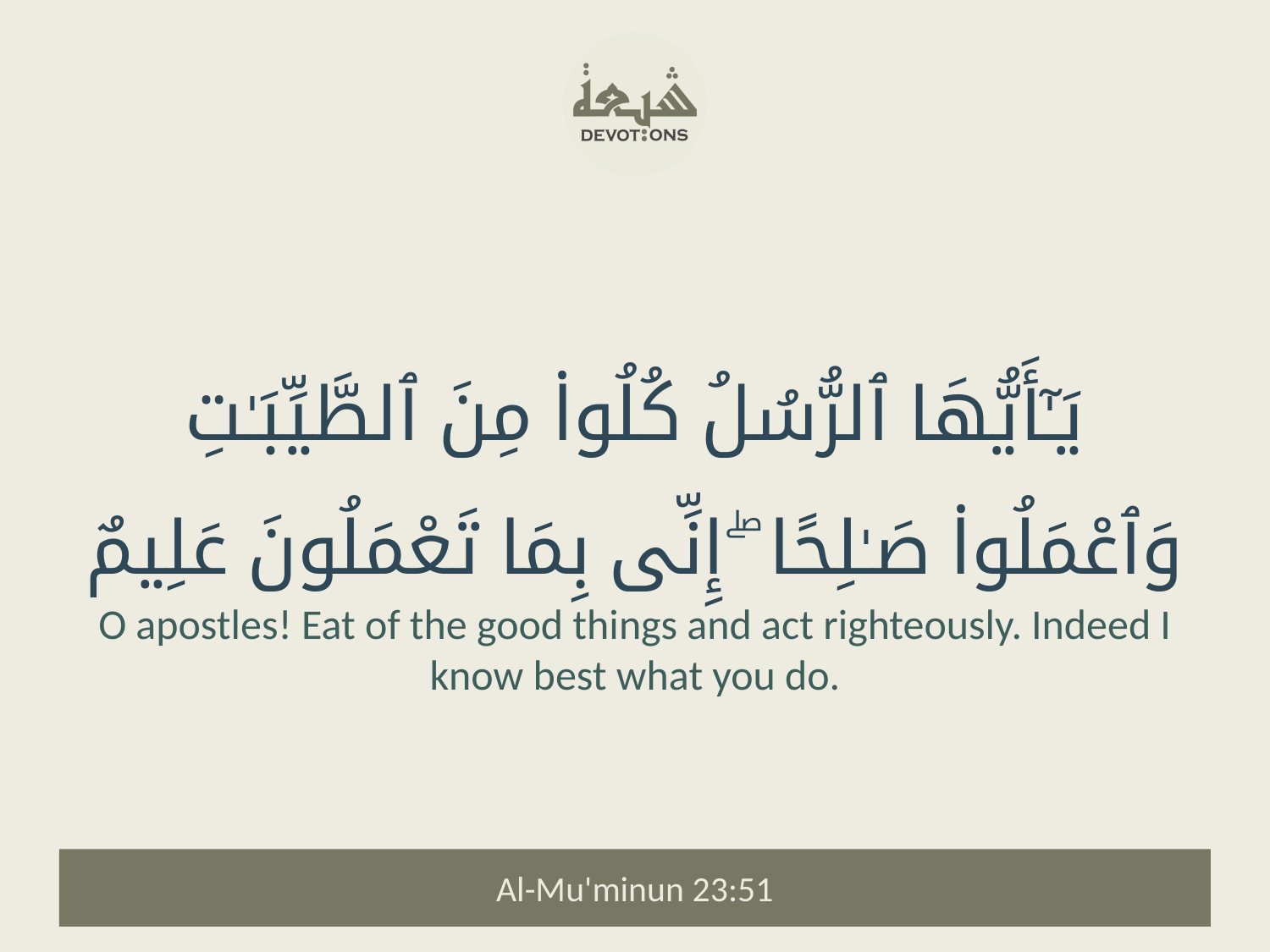

يَـٰٓأَيُّهَا ٱلرُّسُلُ كُلُوا۟ مِنَ ٱلطَّيِّبَـٰتِ وَٱعْمَلُوا۟ صَـٰلِحًا ۖ إِنِّى بِمَا تَعْمَلُونَ عَلِيمٌ
O apostles! Eat of the good things and act righteously. Indeed I know best what you do.
Al-Mu'minun 23:51